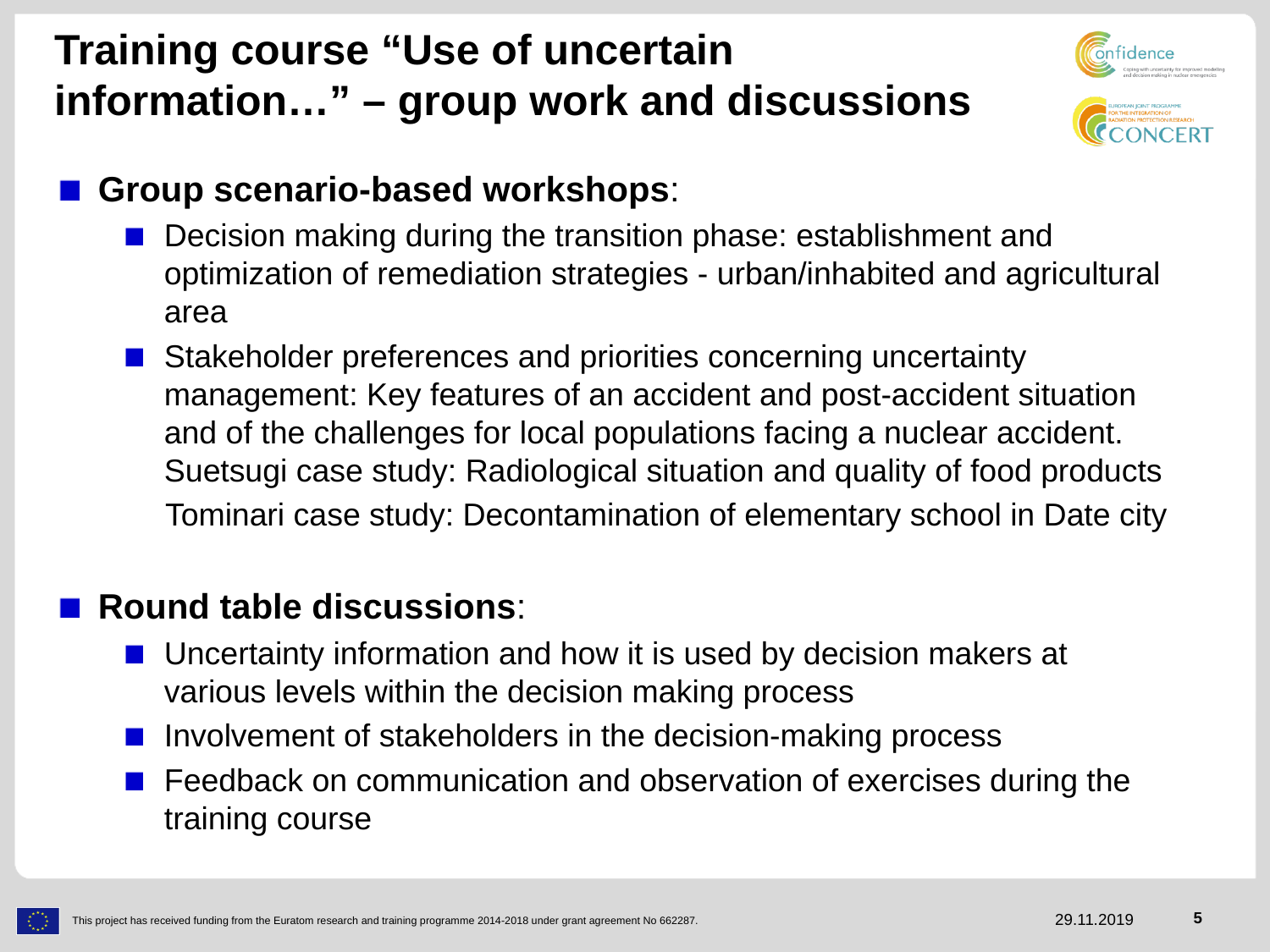

# Training course “Use of uncertain information…” – group work and discussions
Group scenario-based workshops:
Decision making during the transition phase: establishment and optimization of remediation strategies - urban/inhabited and agricultural area
Stakeholder preferences and priorities concerning uncertainty management: Key features of an accident and post-accident situation and of the challenges for local populations facing a nuclear accident. Suetsugi case study: Radiological situation and quality of food products
     Tominari case study: Decontamination of elementary school in Date city

Round table discussions:
Uncertainty information and how it is used by decision makers at various levels within the decision making process
Involvement of stakeholders in the decision-making process
Feedback on communication and observation of exercises during the training course